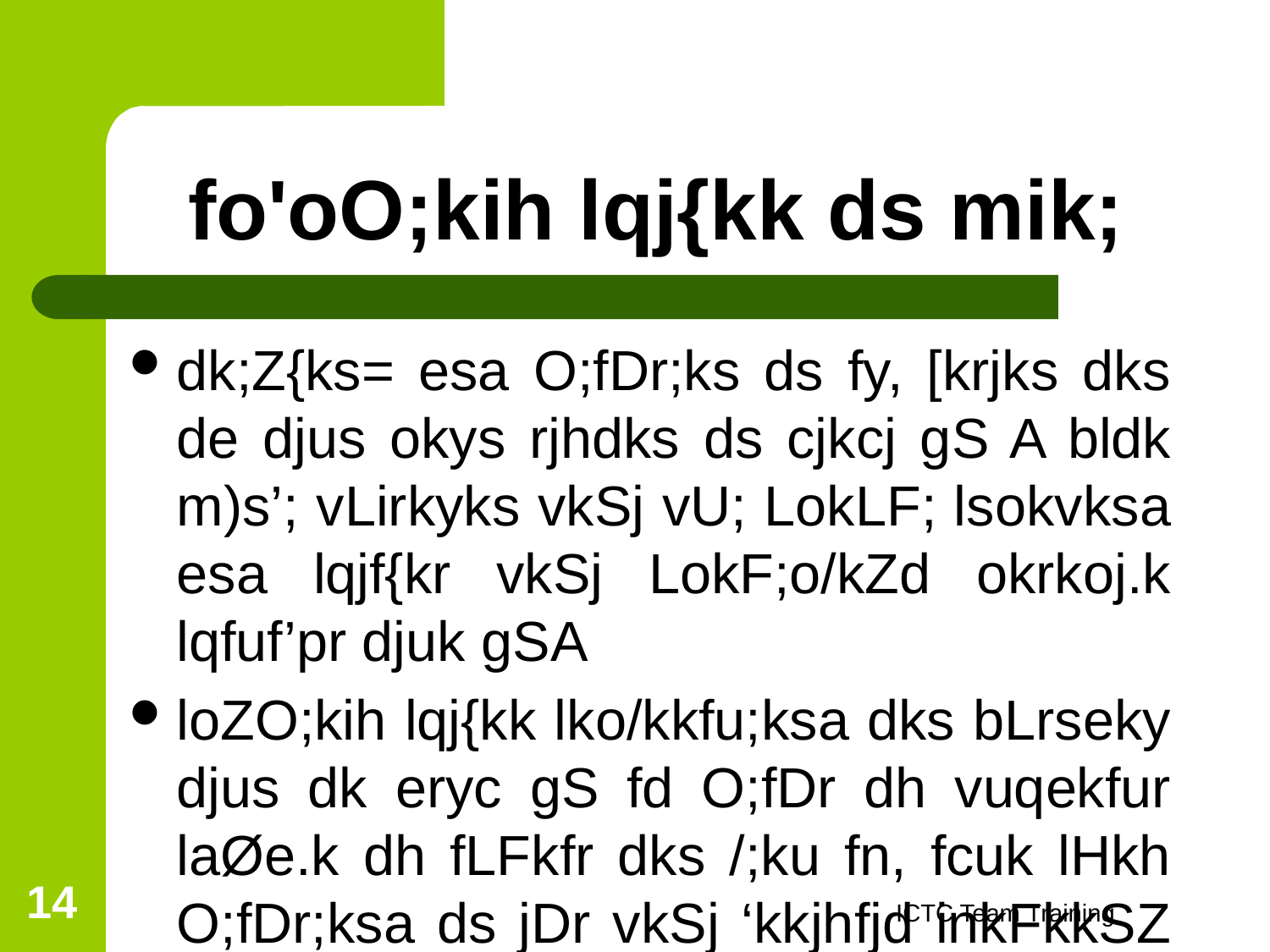

# fo'oO;kih lqj{kk ds mik;
dk;Z{ks= esa O;fDr;ks ds fy, [krjks dks de djus okys rjhdks ds cjkcj gS A bldk m)s’; vLirkyks vkSj vU; LokLF; lsokvksa esa lqjf{kr vkSj LokF;o/kZd okrkoj.k lqfuf’pr djuk gSA
loZO;kih lqj{kk lko/kkfu;ksa dks bLrseky djus dk eryc gS fd O;fDr dh vuqekfur laØe.k dh fLFkfr dks /;ku fn, fcuk lHkh O;fDr;ksa ds jDr vkSj ‘kkjhfjd inkFkkSZ ds lkFk loZO;kih lko/kkfu;ka viukuk A
14
ICTC Team Training